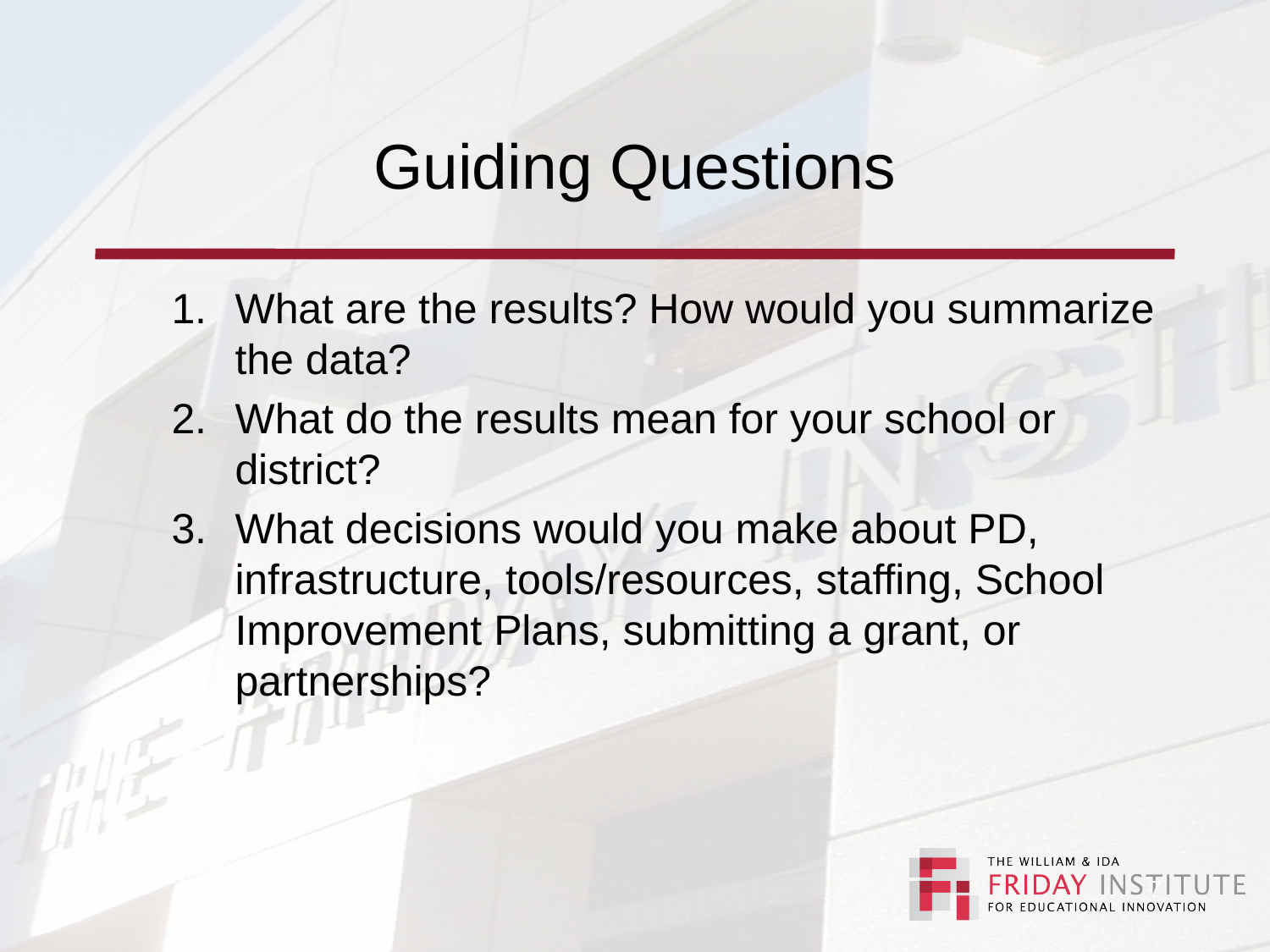

# Guiding Questions
What are the results? How would you summarize the data?
What do the results mean for your school or district?
What decisions would you make about PD, infrastructure, tools/resources, staffing, School Improvement Plans, submitting a grant, or partnerships?
7